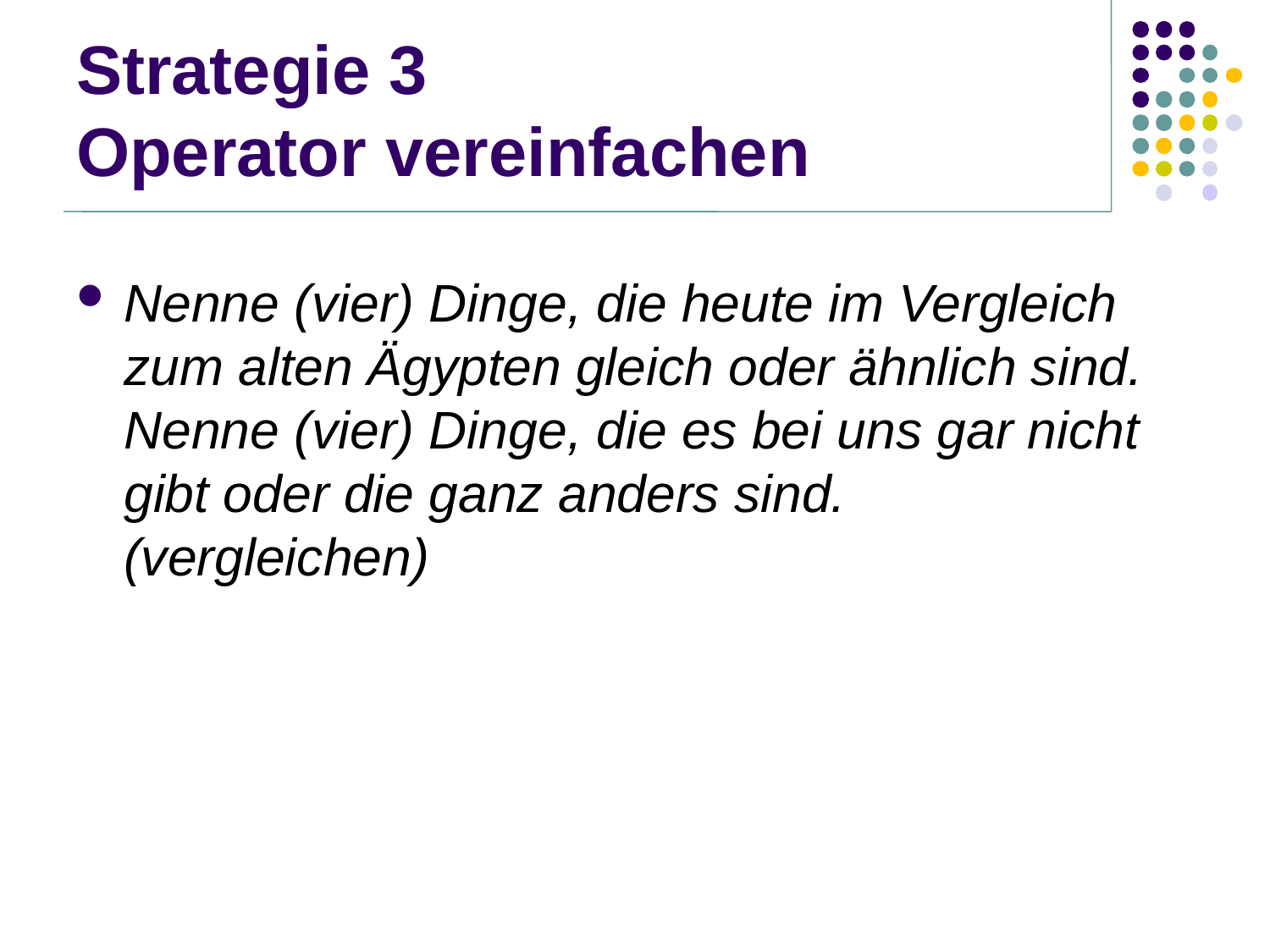

# Strategie 3 Operator vereinfachen
Nenne (vier) Dinge, die heute im Vergleich zum alten Ägypten gleich oder ähnlich sind. Nenne (vier) Dinge, die es bei uns gar nicht gibt oder die ganz anders sind.
(vergleichen)